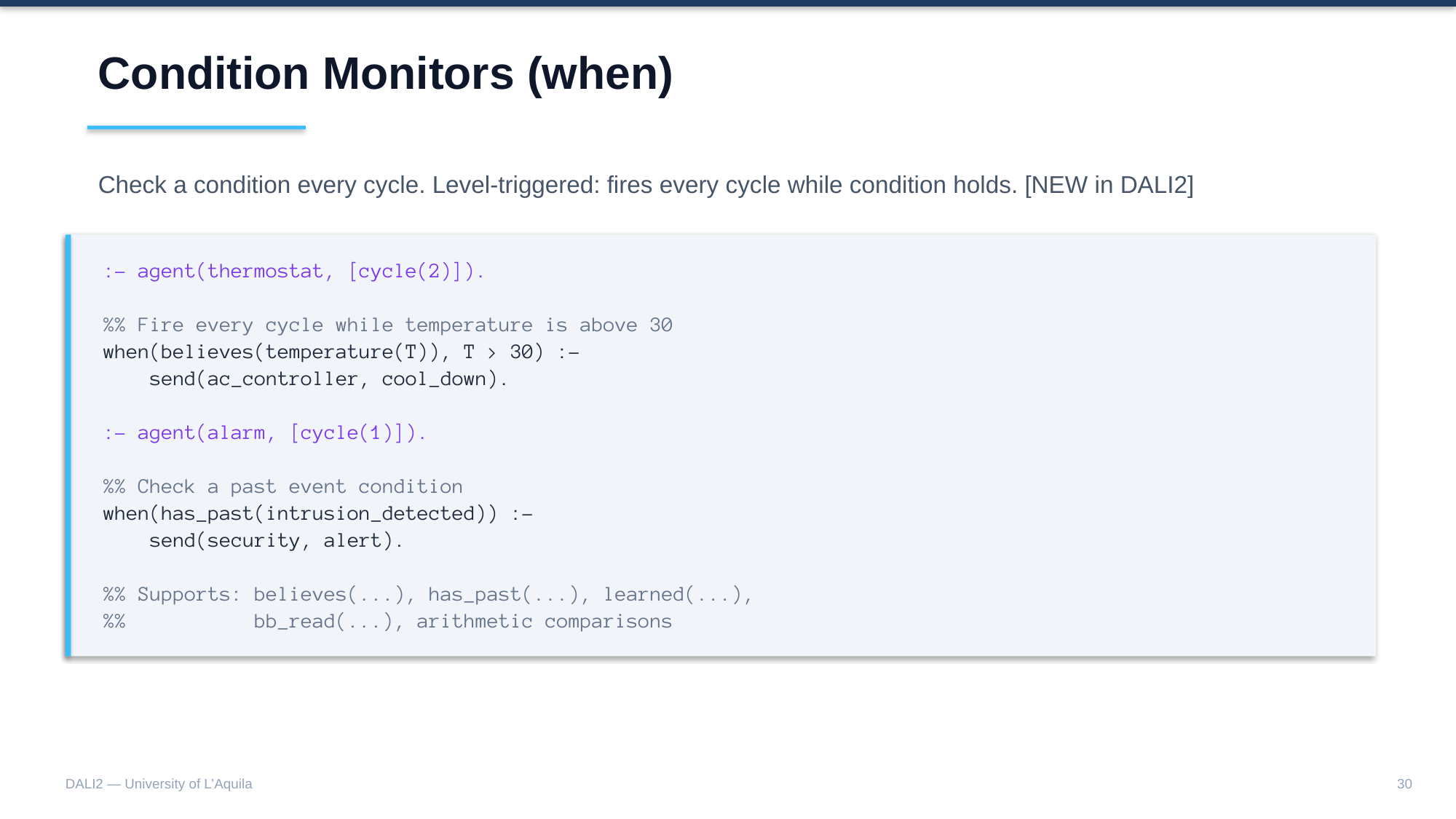

Condition Monitors (when)

Check a condition every cycle. Level-triggered: fires every cycle while condition holds. [NEW in DALI2]

:- agent(thermostat, [cycle(2)]).

%% Fire every cycle while temperature is above 30
when(believes(temperature(T)), T > 30) :-
    send(ac_controller, cool_down).

:- agent(alarm, [cycle(1)]).

%% Check a past event condition
when(has_past(intrusion_detected)) :-
    send(security, alert).

%% Supports: believes(...), has_past(...), learned(...),
%%           bb_read(...), arithmetic comparisons
DALI2 — University of L’Aquila
30